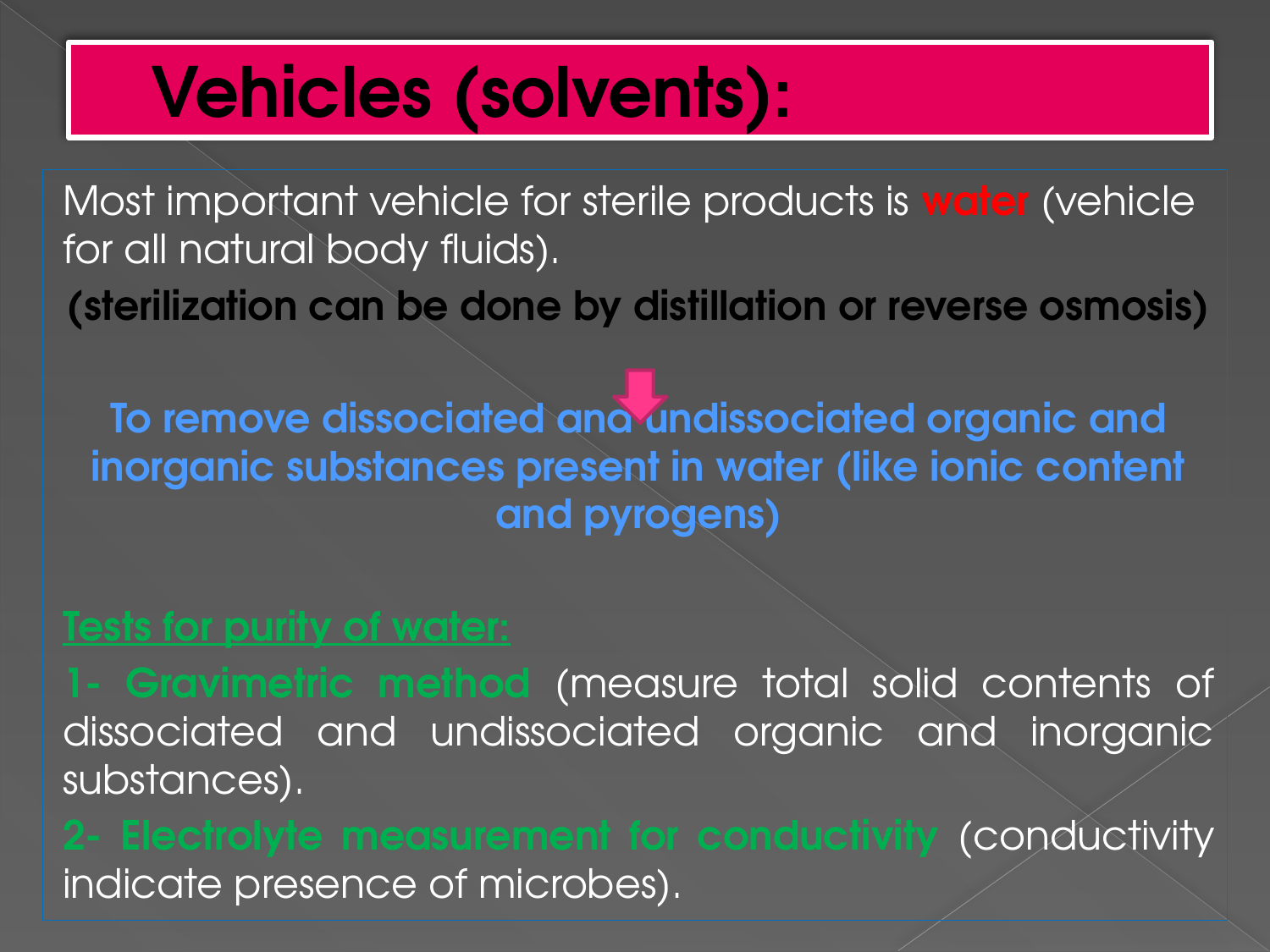

# Vehicles (solvents):
Most important vehicle for sterile products is water (vehicle for all natural body fluids).
(sterilization can be done by distillation or reverse osmosis)

To remove dissociated and undissociated organic and inorganic substances present in water (like ionic content and pyrogens)

Tests for purity of water:
1- Gravimetric method (measure total solid contents of dissociated and undissociated organic and inorganic substances).
2- Electrolyte measurement for conductivity (conductivity indicate presence of microbes).